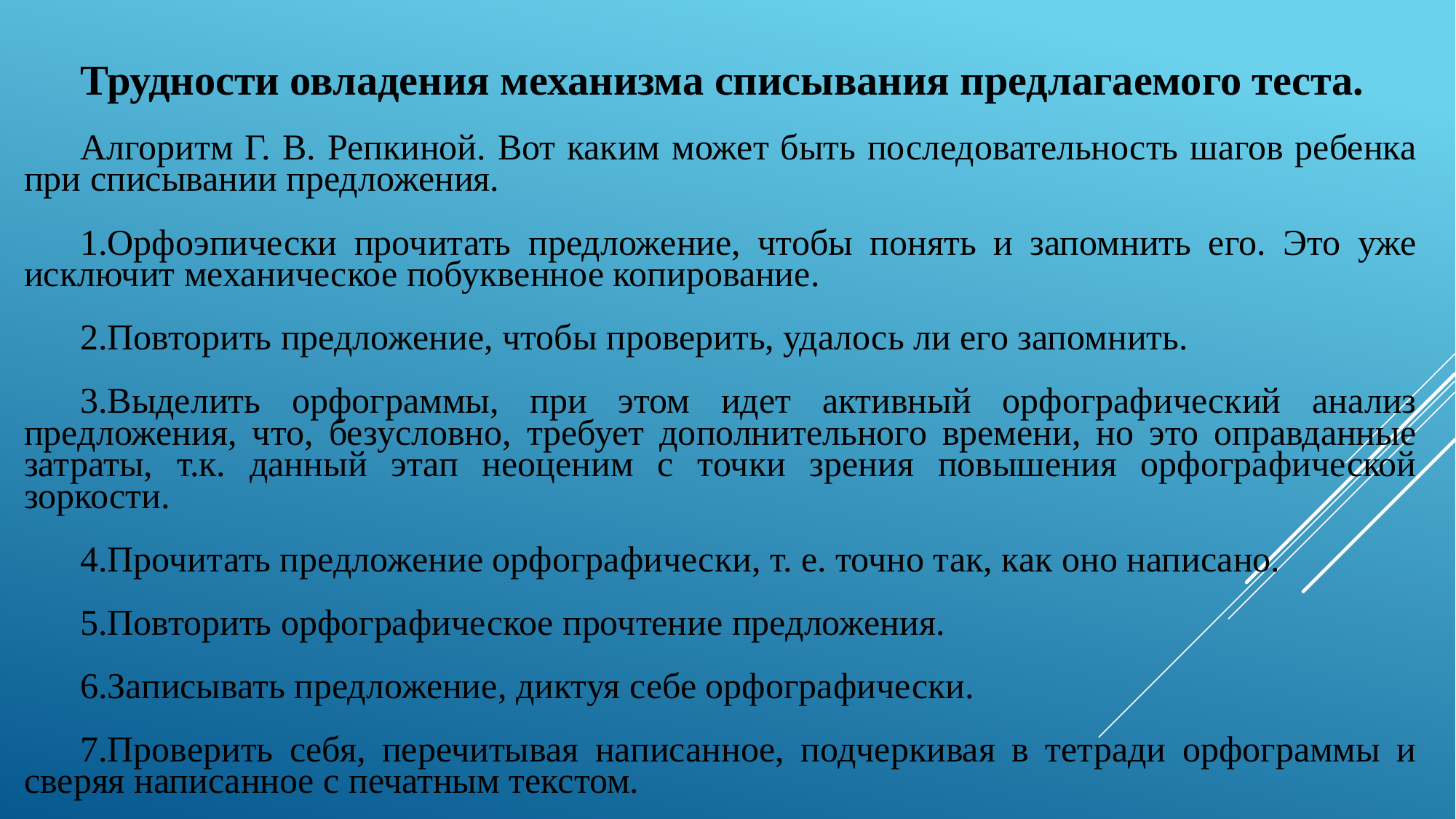

Трудности овладения механизма списывания предлагаемого теста.

Алгоритм Г. В. Репкиной. Вот каким может быть последовательность шагов ребенка при списывании предложения.

1.Орфоэпически прочитать предложение, чтобы понять и запомнить его. Это уже исключит механическое побуквенное копирование.

2.Повторить предложение, чтобы проверить, удалось ли его запомнить.

3.Выделить орфограммы, при этом идет активный орфографический анализ предложения, что, безусловно, требует дополнительного времени, но это оправданные затраты, т.к. данный этап неоценим с точки зрения повышения орфографической зоркости.

4.Прочитать предложение орфографически, т. е. точно так, как оно написано.

5.Повторить орфографическое прочтение предложения.

6.Записывать предложение, диктуя себе орфографически.

7.Проверить себя, перечитывая написанное, подчеркивая в тетради орфограммы и сверяя написанное с печатным текстом.